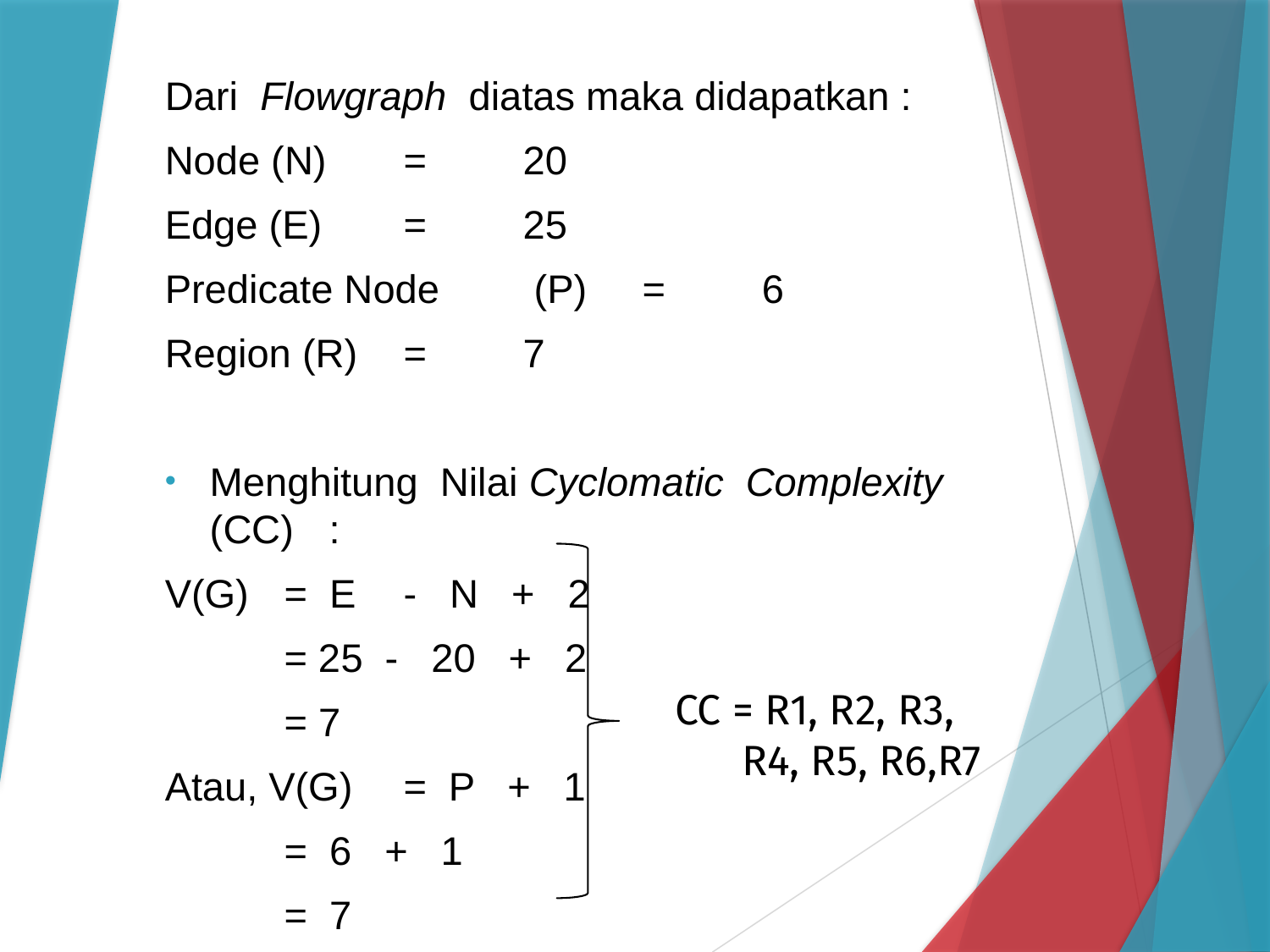

Dari  Flowgraph  diatas maka didapatkan :
Node (N) 			=	20
Edge (E)			=	25
Predicate Node	 (P)	=	6
Region (R) 			=	7

Menghitung  Nilai Cyclomatic  Complexity (CC)	:
V(G)	=  E	-   N   +   2
		= 25  -   20   +   2
		= 7
Atau, V(G)	=  P   +   1
			=  6   +   1
			=  7

CC = R1, R2, R3,
      R4, R5, R6,R7